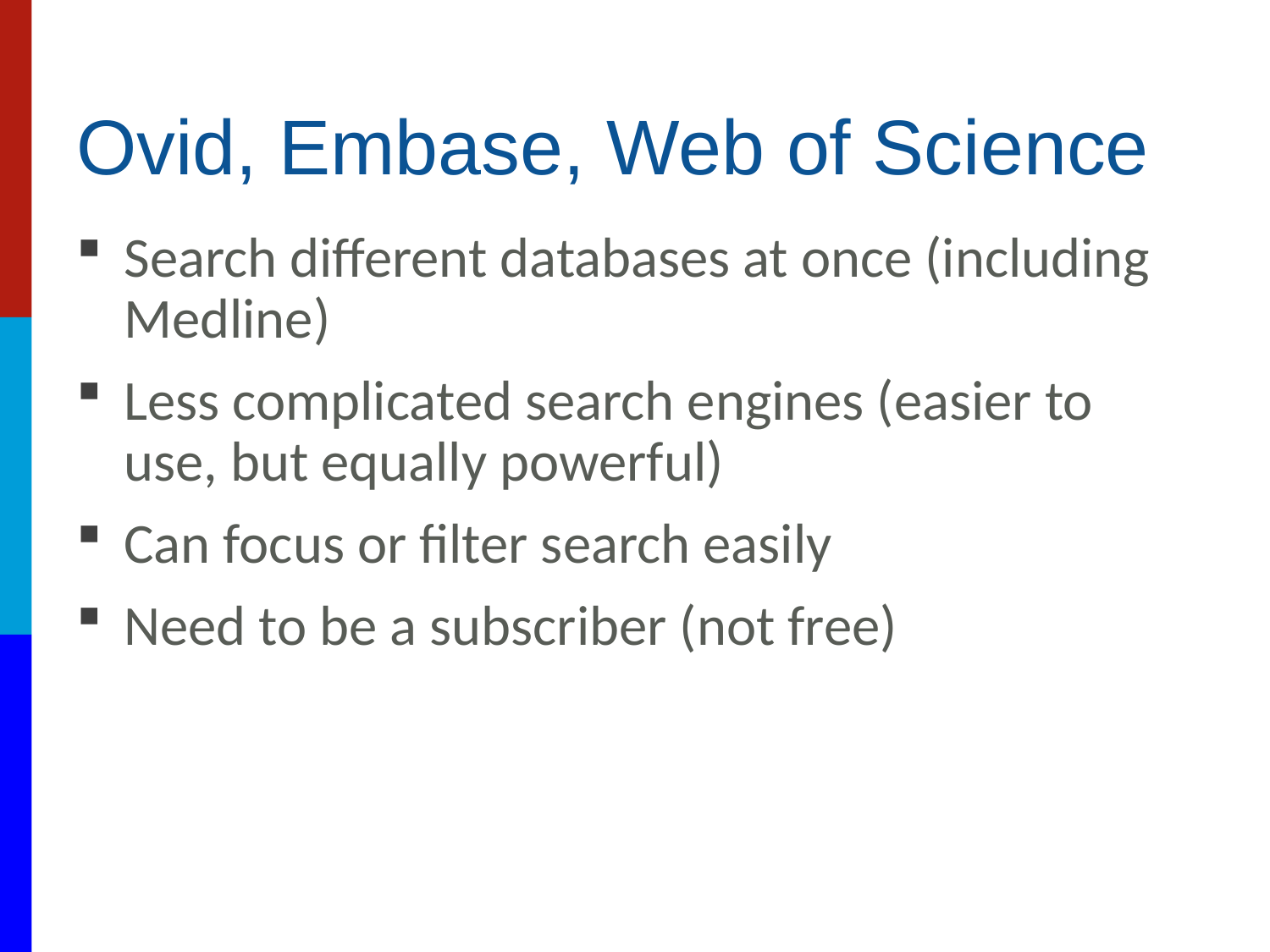

# Ovid, Embase, Web of Science
Search different databases at once (including Medline)
Less complicated search engines (easier to use, but equally powerful)
Can focus or filter search easily
Need to be a subscriber (not free)